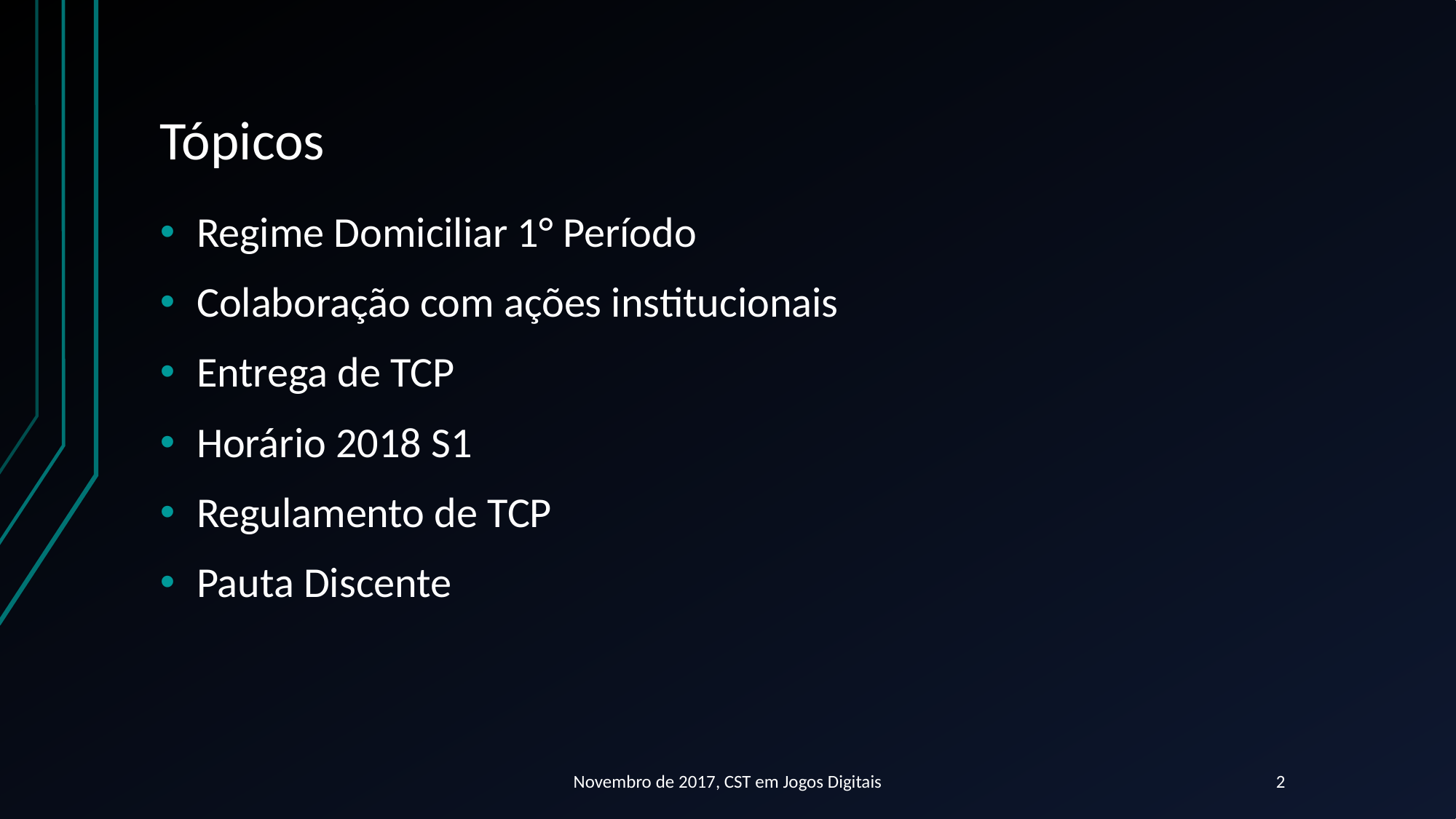

# Tópicos
Regime Domiciliar 1° Período
Colaboração com ações institucionais
Entrega de TCP
Horário 2018 S1
Regulamento de TCP
Pauta Discente
Novembro de 2017, CST em Jogos Digitais
2